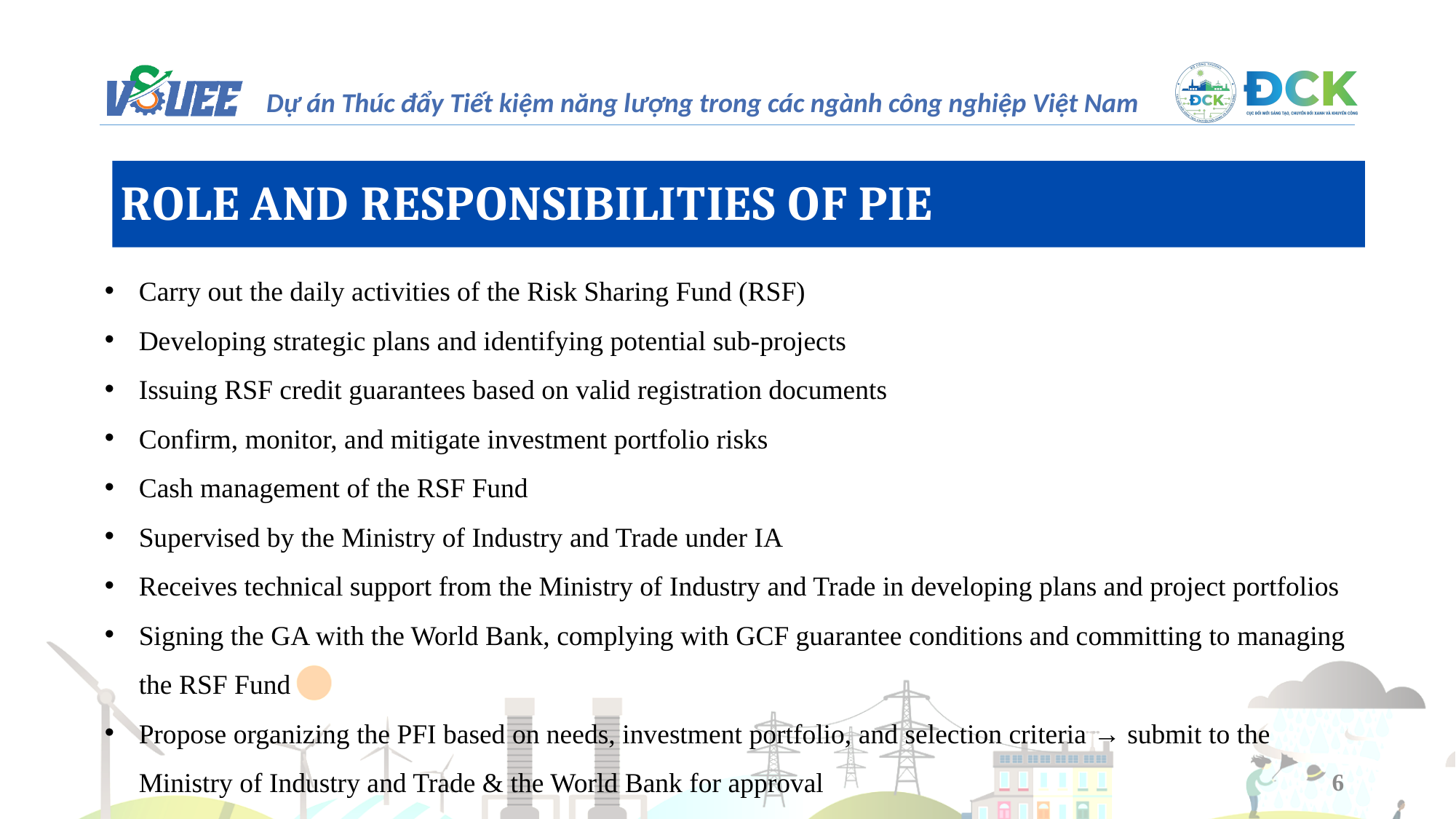

ROLE AND RESPONSIBILITIES OF PIE
Carry out the daily activities of the Risk Sharing Fund (RSF)
Developing strategic plans and identifying potential sub-projects
Issuing RSF credit guarantees based on valid registration documents
Confirm, monitor, and mitigate investment portfolio risks
Cash management of the RSF Fund
Supervised by the Ministry of Industry and Trade under IA
Receives technical support from the Ministry of Industry and Trade in developing plans and project portfolios
Signing the GA with the World Bank, complying with GCF guarantee conditions and committing to managing the RSF Fund
Propose organizing the PFI based on needs, investment portfolio, and selection criteria → submit to the Ministry of Industry and Trade & the World Bank for approval
6